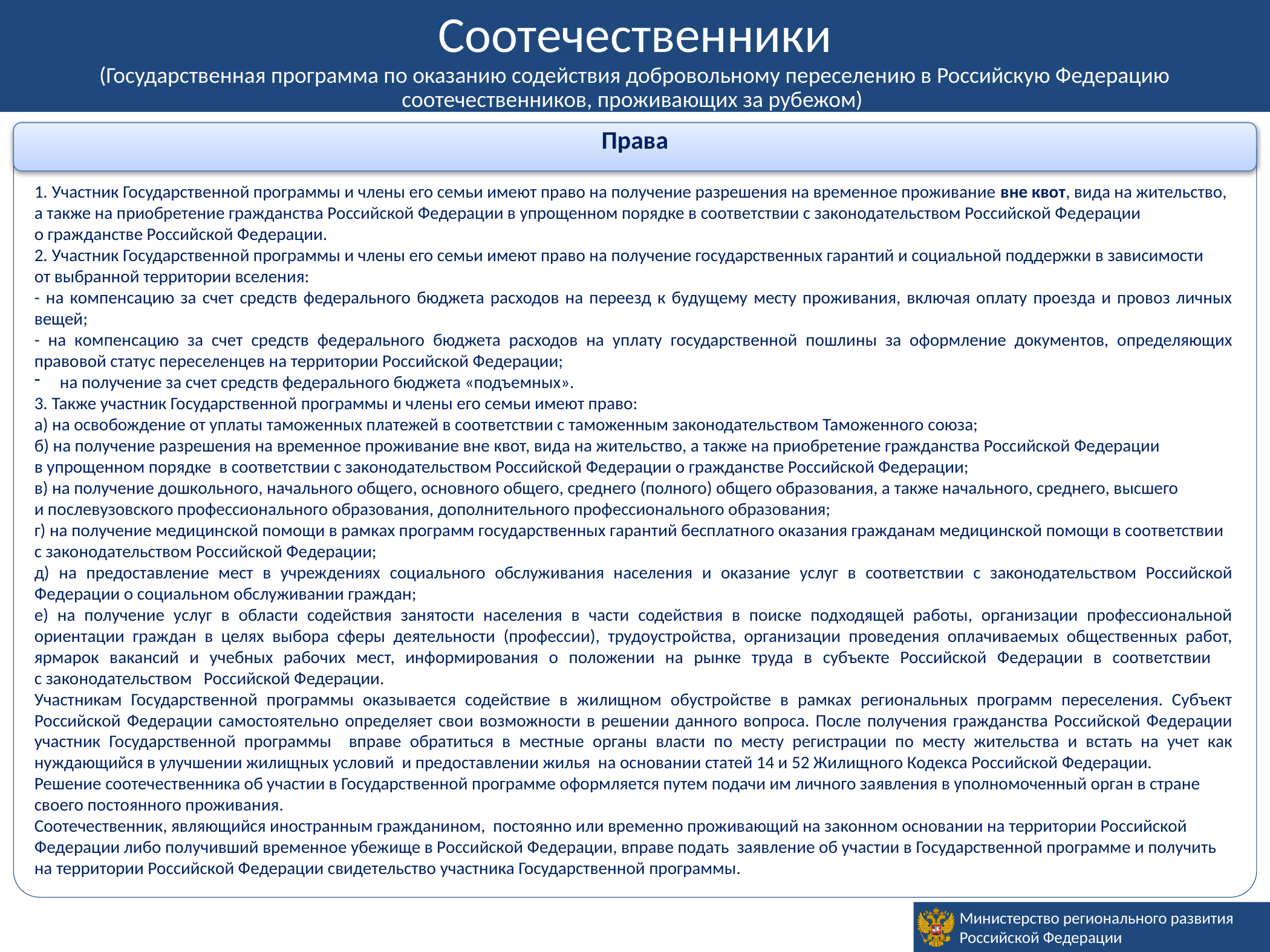

Временное убежище

Соотечественники
(Государственная программа по оказанию содействия добровольному переселению в Российскую Федерацию соотечественников, проживающих за рубежом)

Права

1. Участник Государственной программы и члены его семьи имеют право на получение разрешения на временное проживание вне квот, вида на жительство, а также на приобретение гражданства Российской Федерации в упрощенном порядке в соответствии с законодательством Российской Федерации
о гражданстве Российской Федерации.
2. Участник Государственной программы и члены его семьи имеют право на получение государственных гарантий и социальной поддержки в зависимости
от выбранной территории вселения:
- на компенсацию за счет средств федерального бюджета расходов на переезд к будущему месту проживания, включая оплату проезда и провоз личных вещей;
- на компенсацию за счет средств федерального бюджета расходов на уплату государственной пошлины за оформление документов, определяющих правовой статус переселенцев на территории Российской Федерации;
 на получение за счет средств федерального бюджета «подъемных».
3. Также участник Государственной программы и члены его семьи имеют право:
а) на освобождение от уплаты таможенных платежей в соответствии с таможенным законодательством Таможенного союза;
б) на получение разрешения на временное проживание вне квот, вида на жительство, а также на приобретение гражданства Российской Федерации
в упрощенном порядке  в соответствии с законодательством Российской Федерации о гражданстве Российской Федерации;
в) на получение дошкольного, начального общего, основного общего, среднего (полного) общего образования, а также начального, среднего, высшего
и послевузовского профессионального образования, дополнительного профессионального образования;
г) на получение медицинской помощи в рамках программ государственных гарантий бесплатного оказания гражданам медицинской помощи в соответствии
с законодательством Российской Федерации;
д) на предоставление мест в учреждениях социального обслуживания населения и оказание услуг в соответствии с законодательством Российской Федерации о социальном обслуживании граждан;
е) на получение услуг в области содействия занятости населения в части содействия в поиске подходящей работы, организации профессиональной ориентации граждан в целях выбора сферы деятельности (профессии), трудоустройства, организации проведения оплачиваемых общественных работ, ярмарок вакансий и учебных рабочих мест, информирования о положении на рынке труда в субъекте Российской Федерации в соответствии
с законодательством   Российской Федерации.
Участникам Государственной программы оказывается содействие в жилищном обустройстве в рамках региональных программ переселения. Субъект Российской Федерации самостоятельно определяет свои возможности в решении данного вопроса. После получения гражданства Российской Федерации участник Государственной программы  вправе обратиться в местные органы власти по месту регистрации по месту жительства и встать на учет как нуждающийся в улучшении жилищных условий  и предоставлении жилья  на основании статей 14 и 52 Жилищного Кодекса Российской Федерации.
Решение соотечественника об участии в Государственной программе оформляется путем подачи им личного заявления в уполномоченный орган в стране своего постоянного проживания.
Соотечественник, являющийся иностранным гражданином,  постоянно или временно проживающий на законном основании на территории Российской Федерации либо получивший временное убежище в Российской Федерации, вправе подать  заявление об участии в Государственной программе и получить на территории Российской Федерации свидетельство участника Государственной программы.